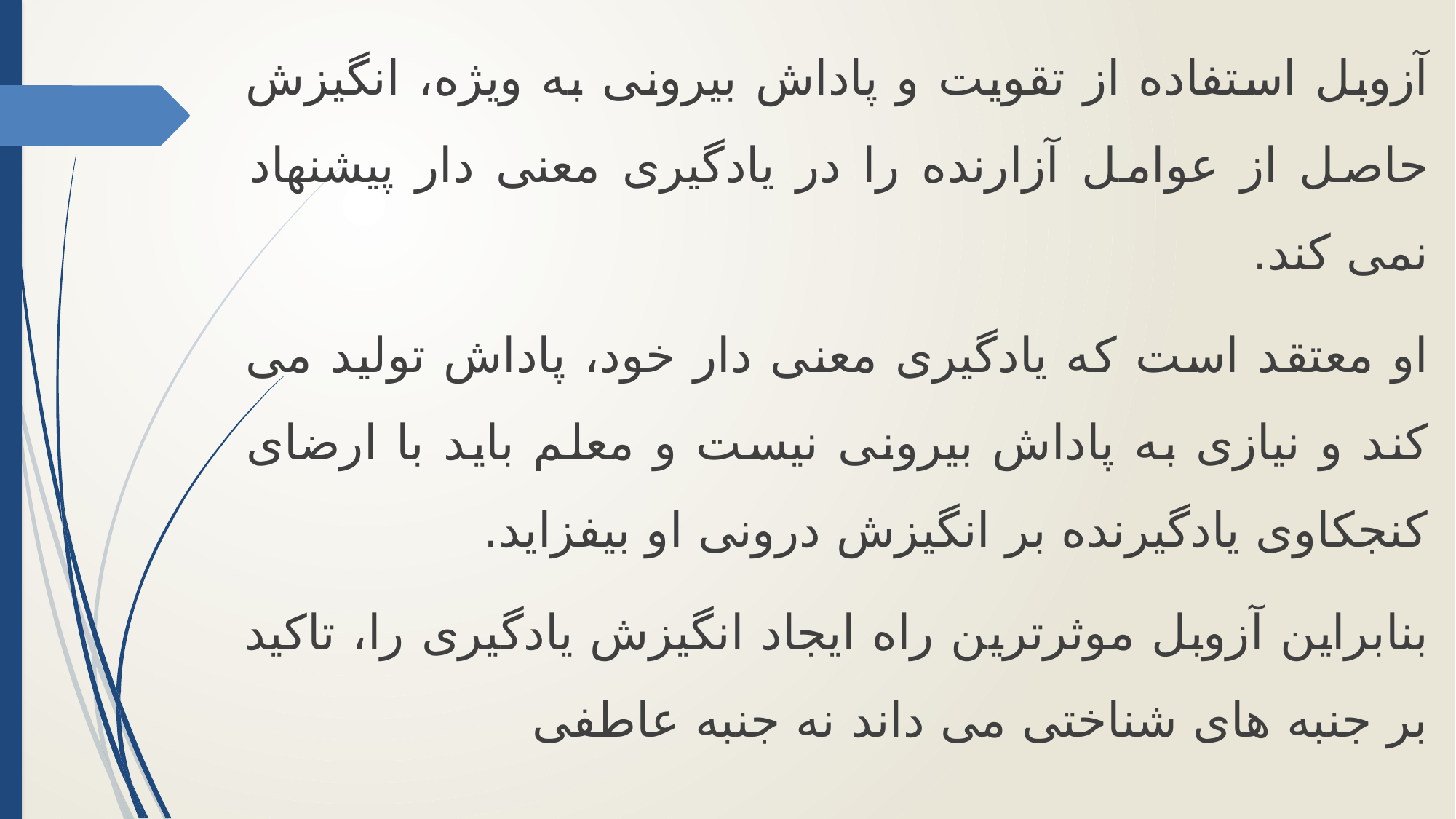

آزوبل استفاده از تقویت و پاداش بیرونی به ویژه، انگیزش حاصل از عوامل آزارنده را در یادگیری معنی دار پیشنهاد نمی کند.
او معتقد است که یادگیری معنی دار خود، پاداش تولید می کند و نیازی به پاداش بیرونی نیست و معلم باید با ارضای کنجکاوی یادگیرنده بر انگیزش درونی او بیفزاید.
بنابراین آزوبل موثرترین راه ایجاد انگیزش یادگیری را، تاکید بر جنبه های شناختی می داند نه جنبه عاطفی